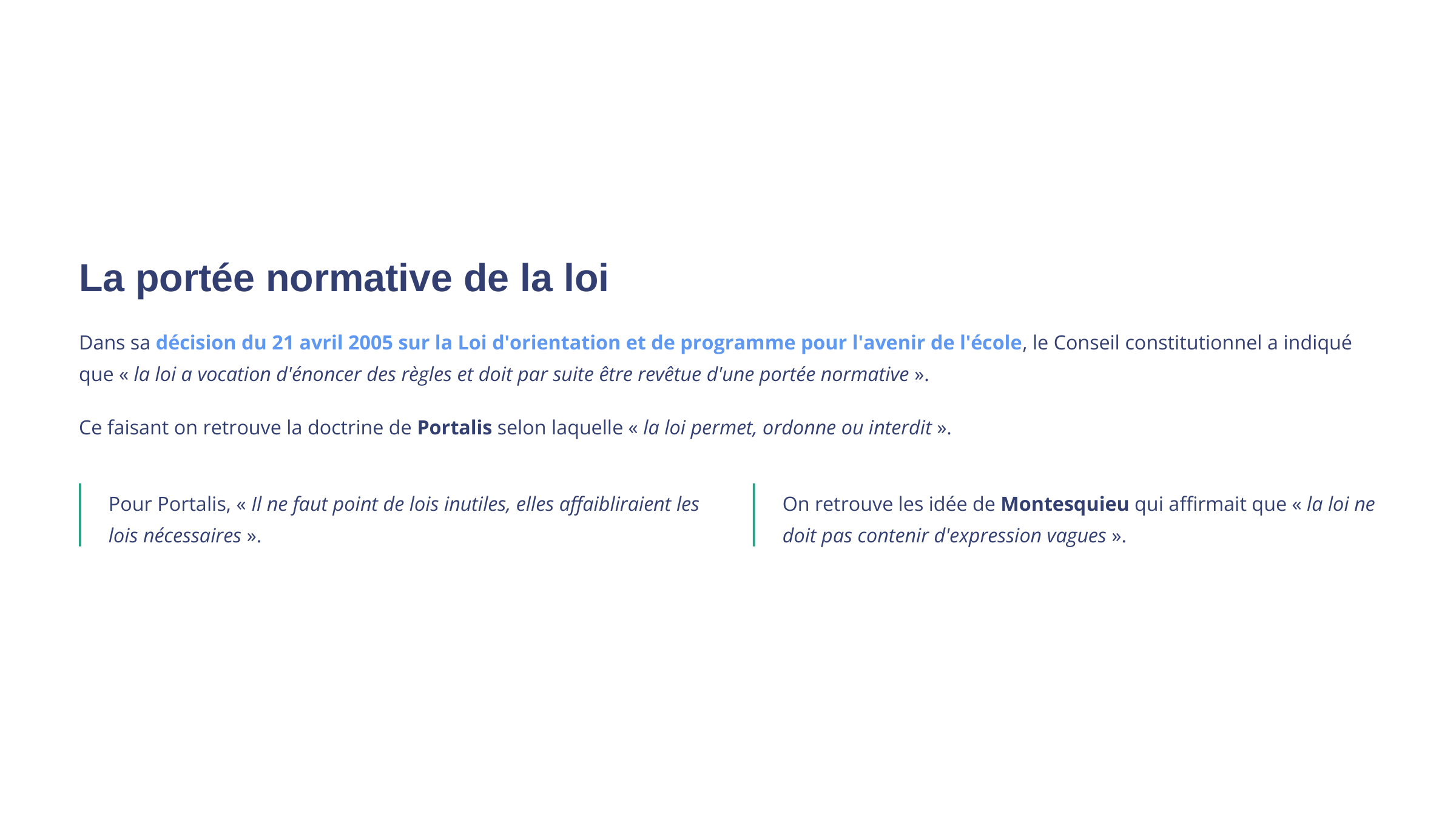

La portée normative de la loi
Dans sa décision du 21 avril 2005 sur la Loi d'orientation et de programme pour l'avenir de l'école, le Conseil constitutionnel a indiqué que « la loi a vocation d'énoncer des règles et doit par suite être revêtue d'une portée normative ».
Ce faisant on retrouve la doctrine de Portalis selon laquelle « la loi permet, ordonne ou interdit ».

Pour Portalis, « Il ne faut point de lois inutiles, elles affaibliraient les lois nécessaires ».

On retrouve les idée de Montesquieu qui affirmait que « la loi ne doit pas contenir d'expression vagues ».